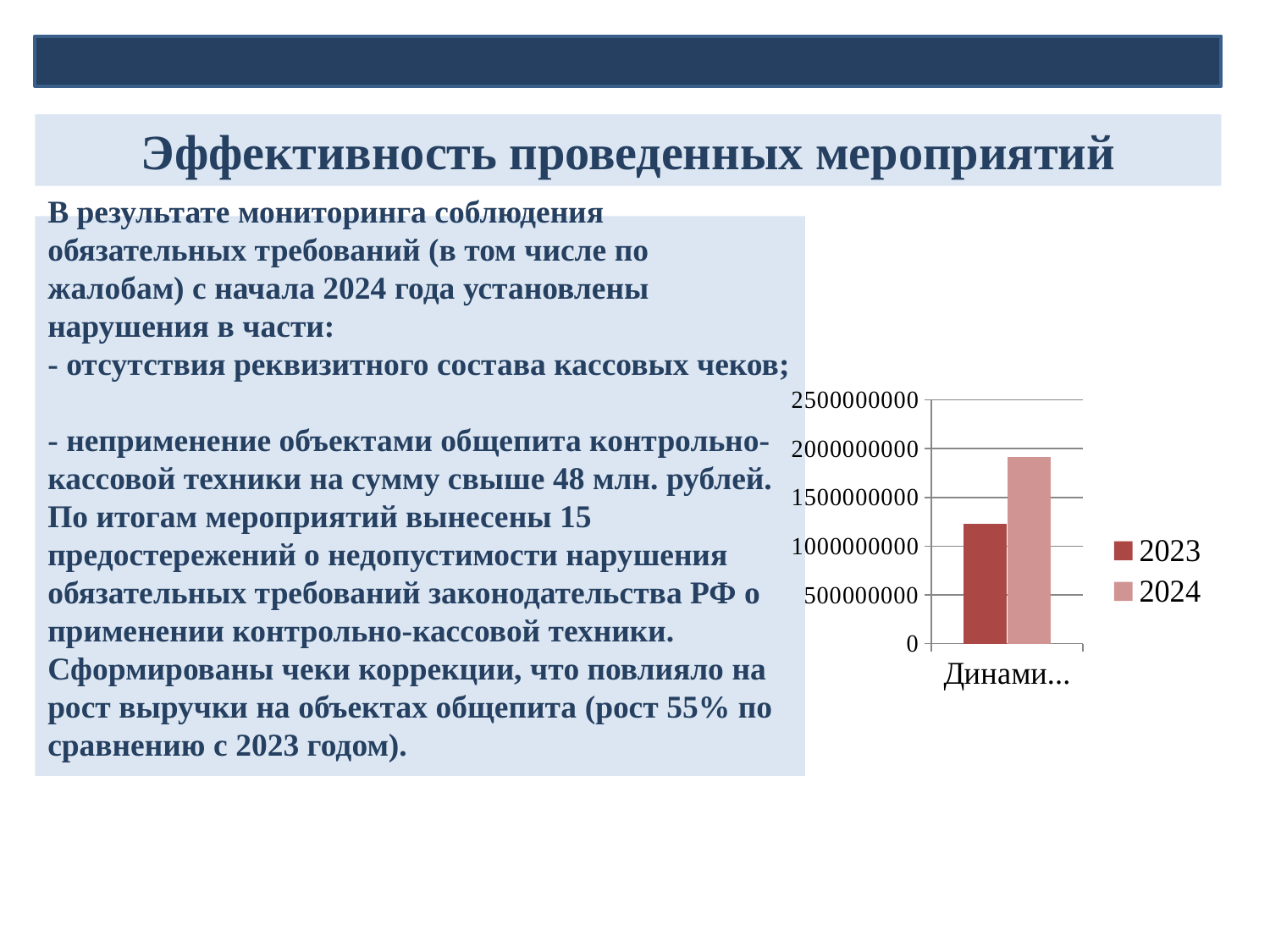

Эффективность проведенных мероприятий
# В результате мониторинга соблюдения обязательных требований (в том числе по жалобам) с начала 2024 года установлены нарушения в части: - отсутствия реквизитного состава кассовых чеков; - неприменение объектами общепита контрольно-кассовой техники на сумму свыше 48 млн. рублей. По итогам мероприятий вынесены 15 предостережений о недопустимости нарушения обязательных требований законодательства РФ о применении контрольно-кассовой техники. Сформированы чеки коррекции, что повлияло на рост выручки на объектах общепита (рост 55% по сравнению с 2023 годом).

### Chart

| Category | 2023 | 2024 |
|---|---|---|
| Динамика выручки | 1229199568.0 | 1916245439.0 |